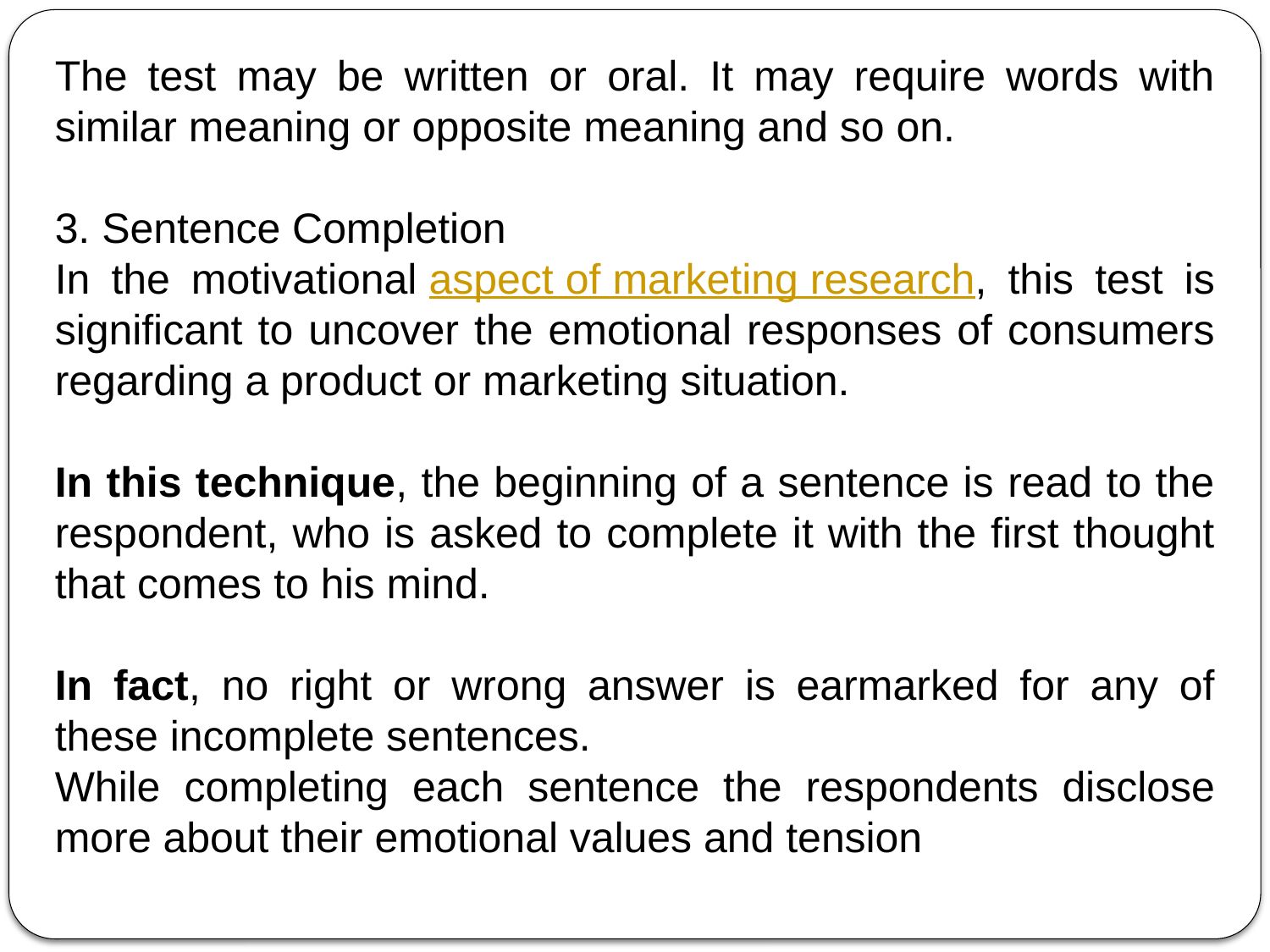

The test may be written or oral. It may require words with similar meaning or opposite meaning and so on.

3. Sentence Completion
In the motivational aspect of marketing research, this test is significant to uncover the emotional responses of consumers regarding a product or marketing situation.

In this technique, the beginning of a sentence is read to the respondent, who is asked to complete it with the first thought that comes to his mind.

In fact, no right or wrong answer is earmarked for any of these incomplete sentences.
While completing each sentence the respondents disclose more about their emotional values and tension